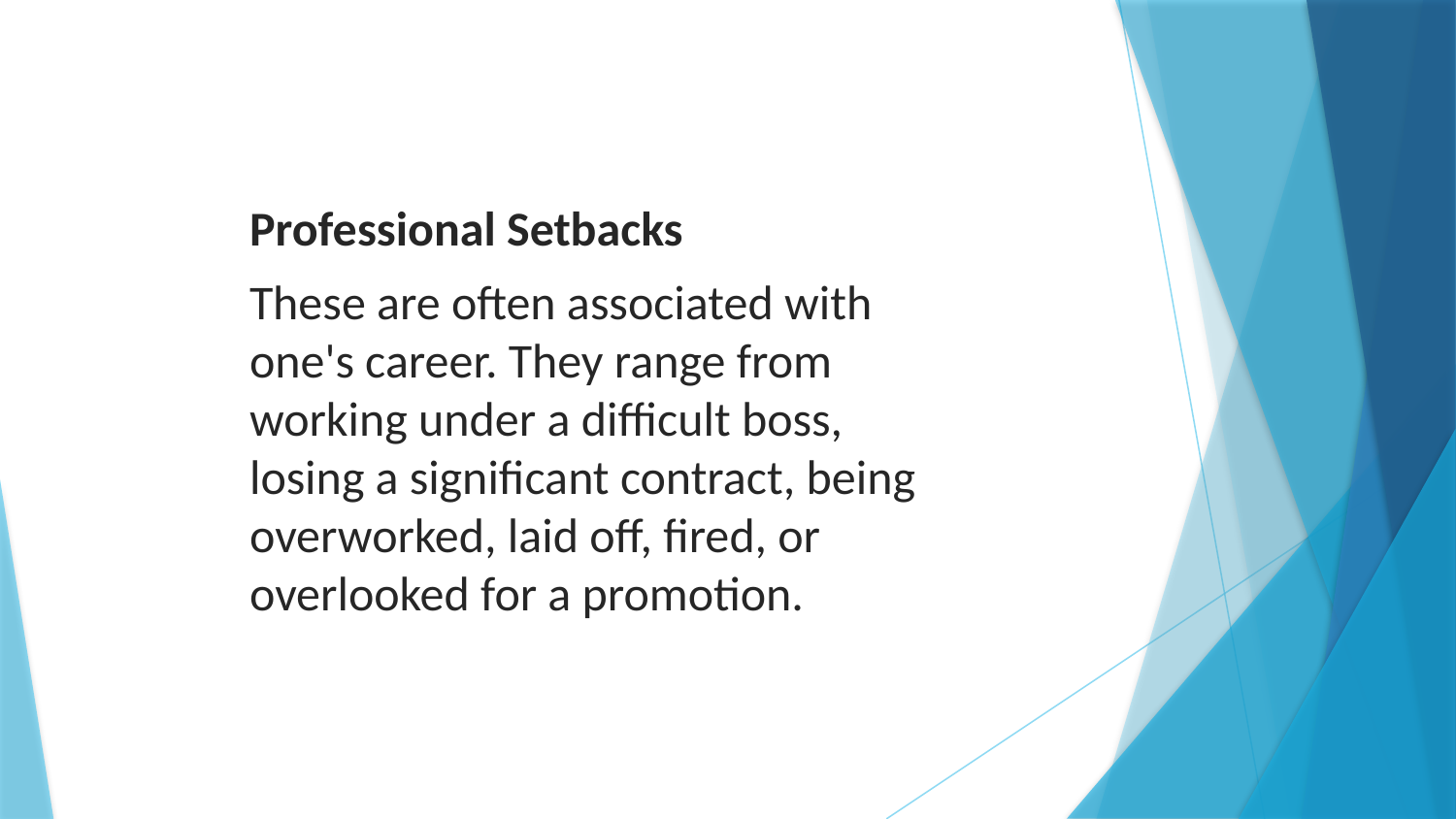

Professional Setbacks
These are often associated with one's career. They range from working under a difficult boss, losing a significant contract, being overworked, laid off, fired, or overlooked for a promotion.